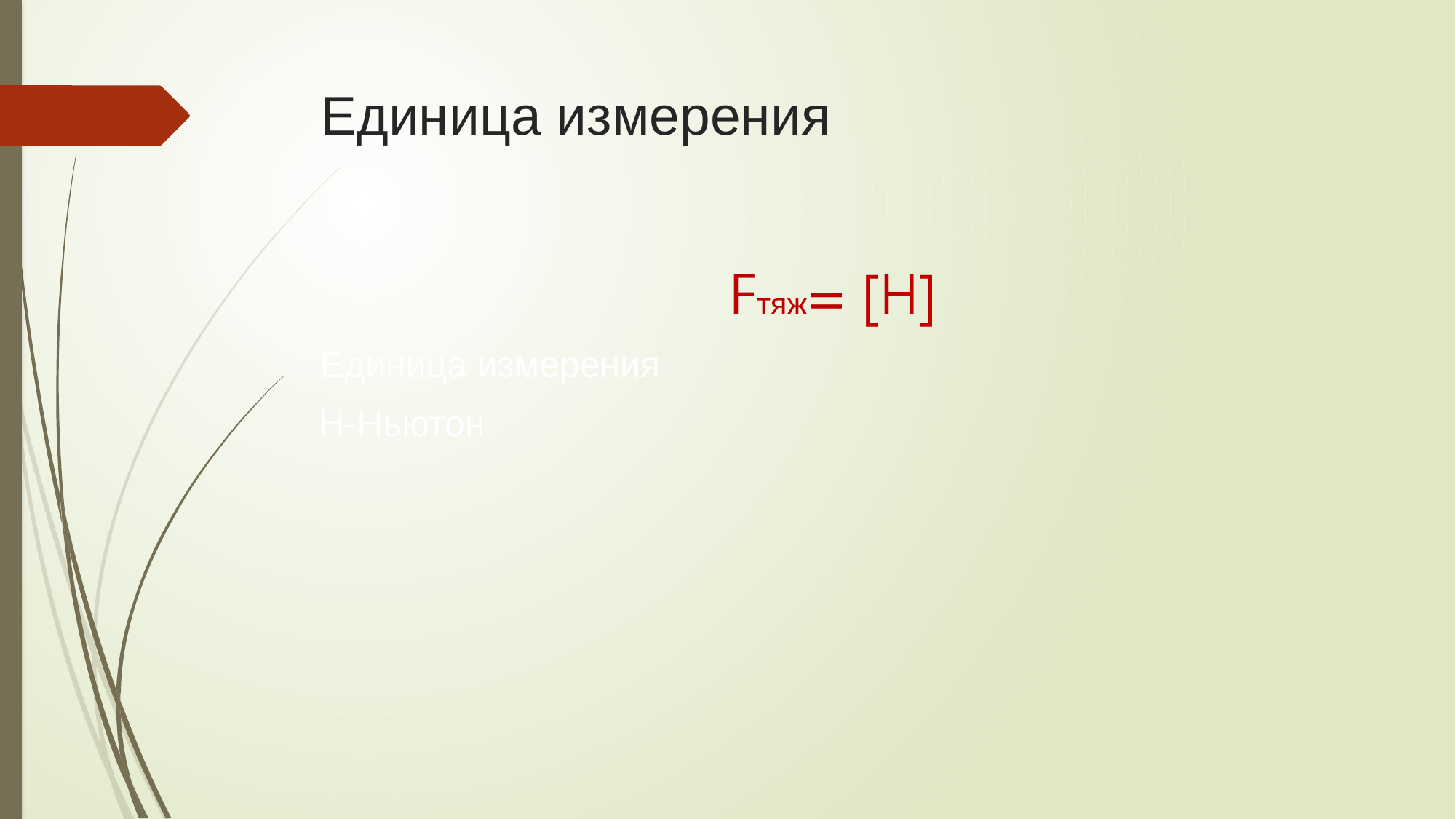

# Единица измерения
Fтяж= [H]
Единица измерения
H-Ньютон